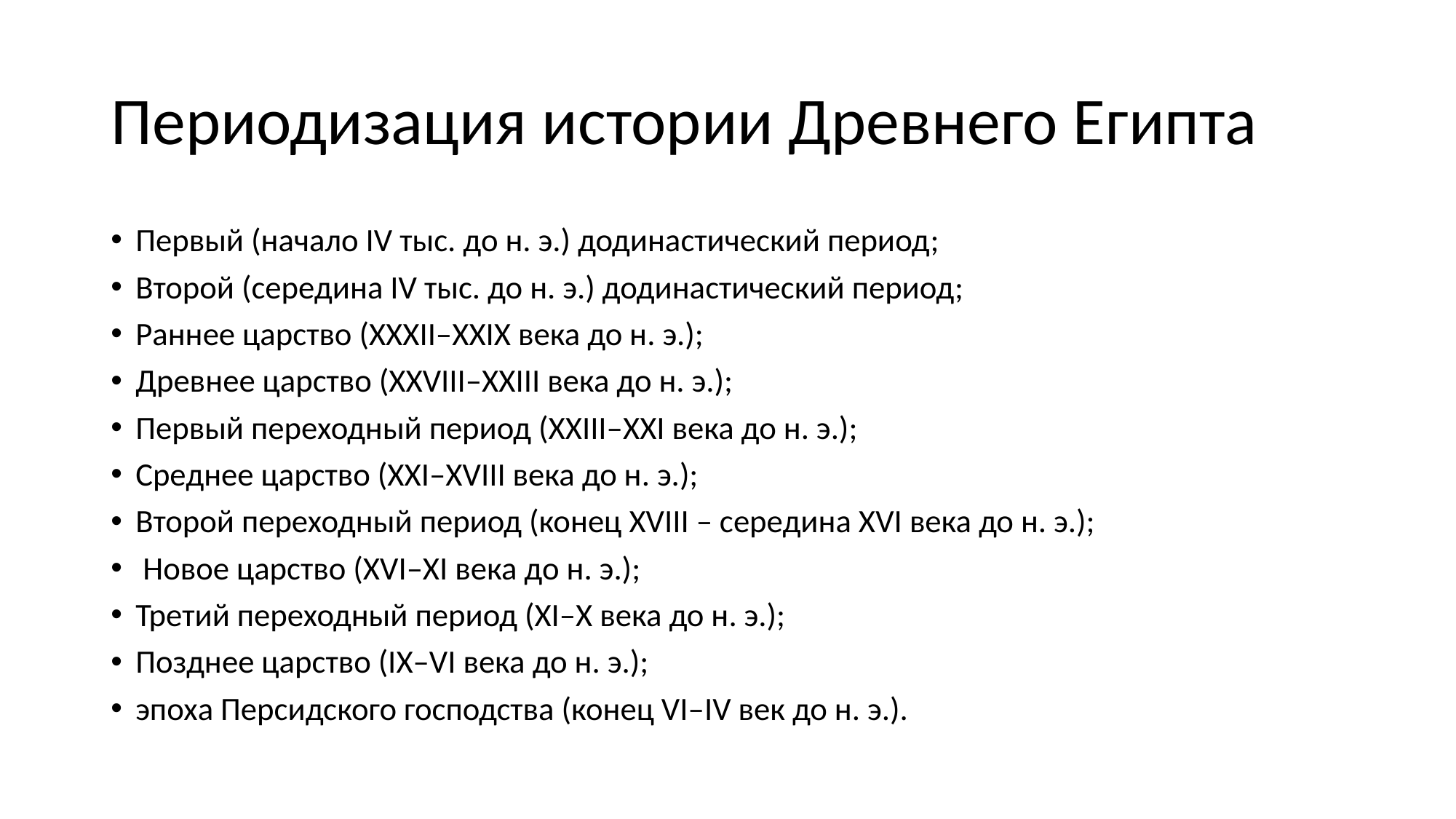

# Периодизация истории Древнего Египта
Первый (начало IV тыс. до н. э.) додинастический период;
Второй (середина IV тыс. до н. э.) додинастический период;
Раннее царство (XXXII–XXIX века до н. э.);
Древнее царство (XXVIII–XXIII века до н. э.);
Первый переходный период (XXIII–XXI века до н. э.);
Среднее царство (XXI–XVIII века до н. э.);
Второй переходный период (конец XVIII – середина XVI века до н. э.);
 Новое царство (XVI–XI века до н. э.);
Третий переходный период (XI–X века до н. э.);
Позднее царство (IX–VI века до н. э.);
эпоха Персидского господства (конец VI–IV век до н. э.).